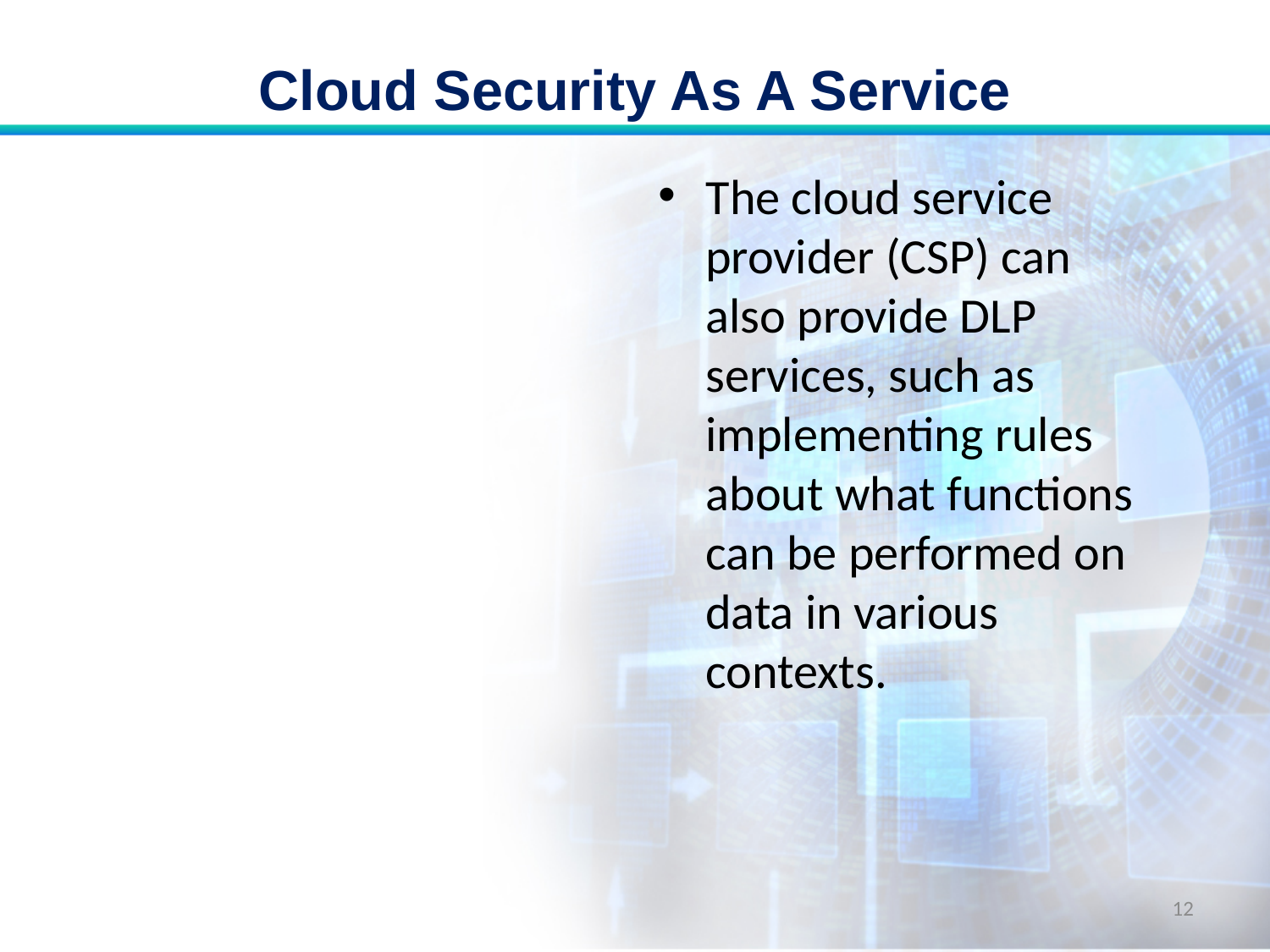

# Cloud Security As A Service
The cloud service provider (CSP) can also provide DLP services, such as implementing rules about what functions can be performed on data in various contexts.
12